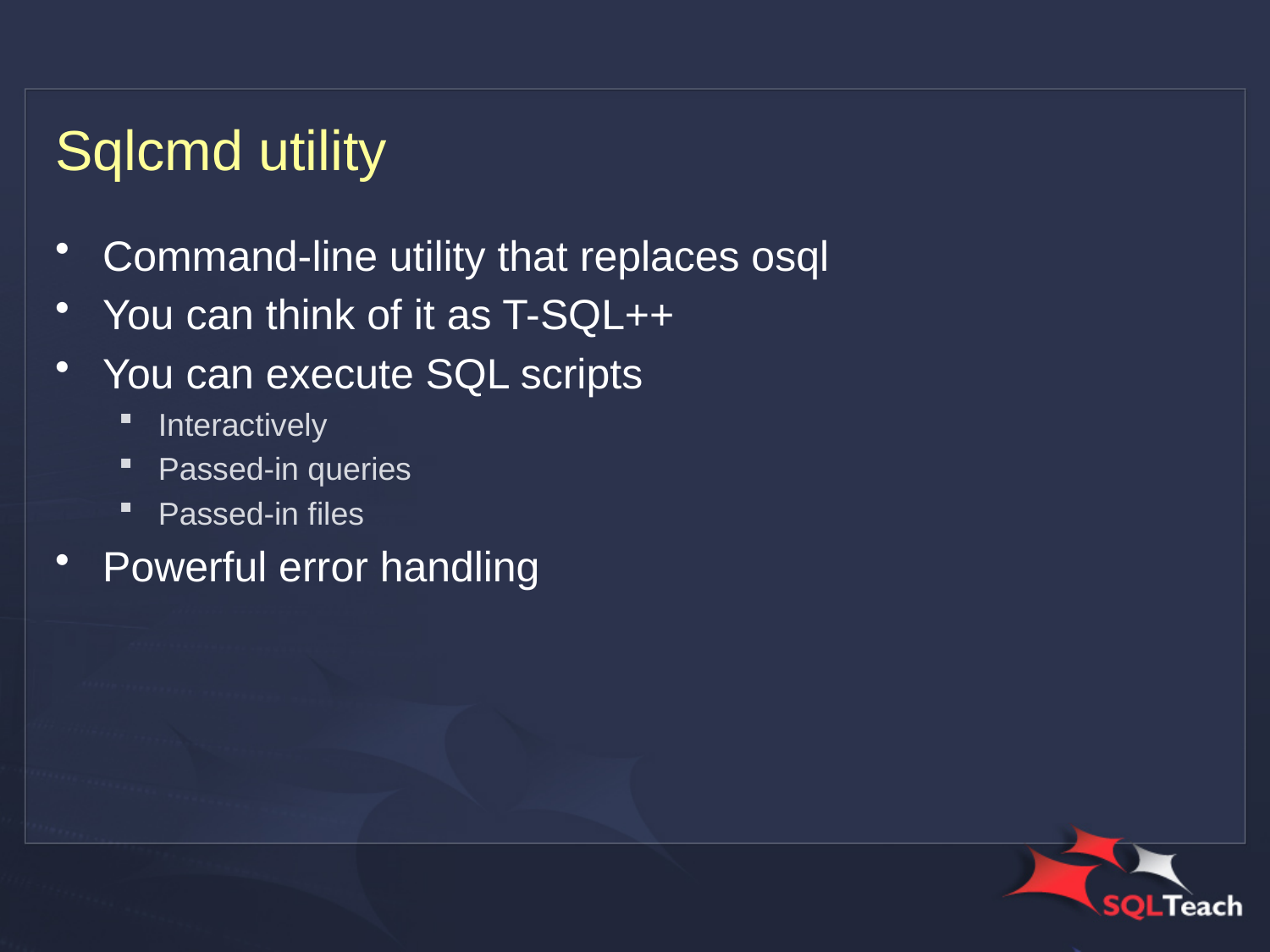

# Sqlcmd utility
Command-line utility that replaces osql
You can think of it as T-SQL++
You can execute SQL scripts
Interactively
Passed-in queries
Passed-in files
Powerful error handling